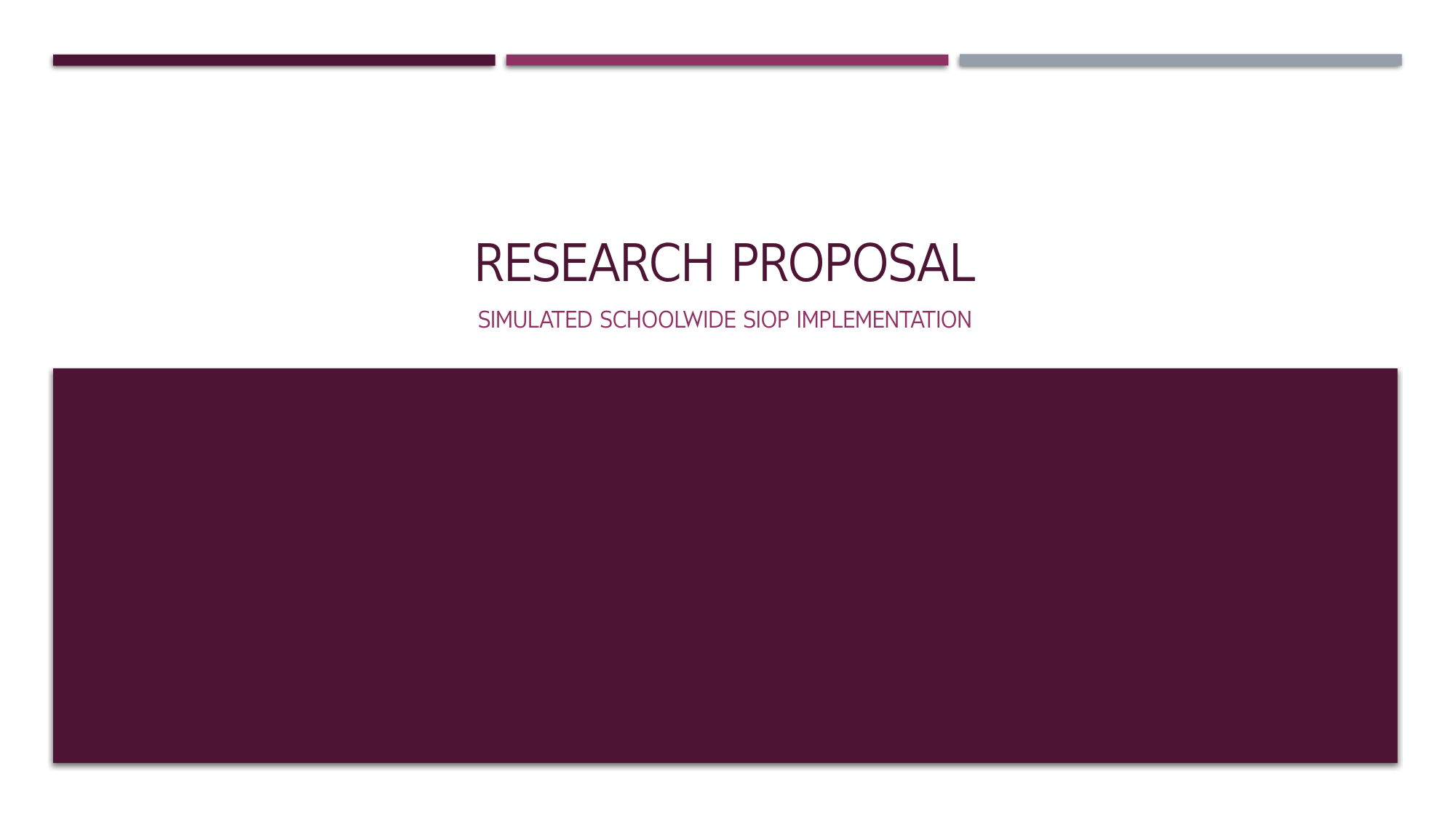

# Research proposal
Simulated schoolwide SIOP Implementation